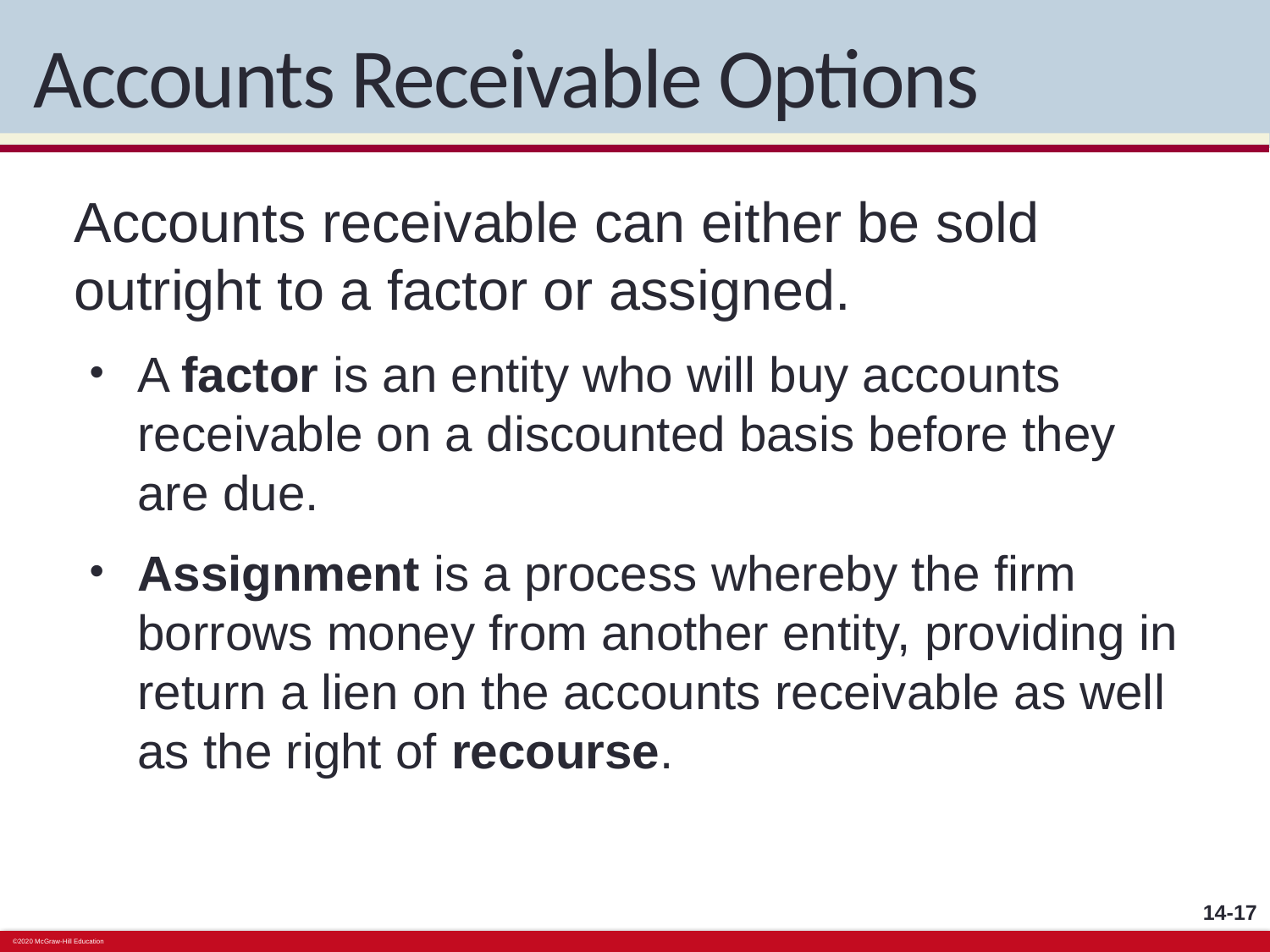

# Accounts Receivable Options
Accounts receivable can either be sold outright to a factor or assigned.
A factor is an entity who will buy accounts receivable on a discounted basis before they are due.
Assignment is a process whereby the firm borrows money from another entity, providing in return a lien on the accounts receivable as well as the right of recourse.